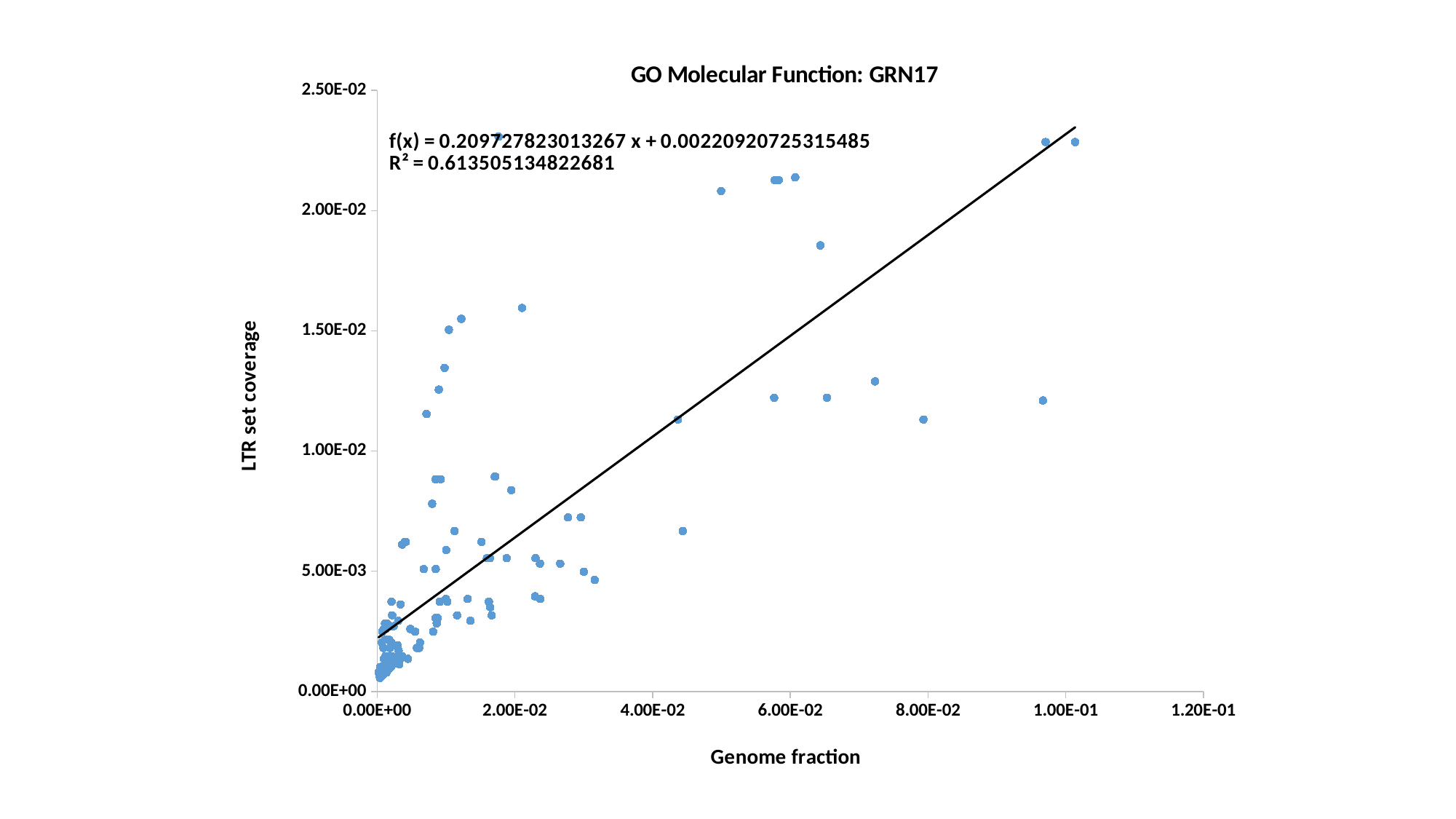

### Chart: GO Molecular Function: GRN17

| Category | LTR fraction |
|---|---|